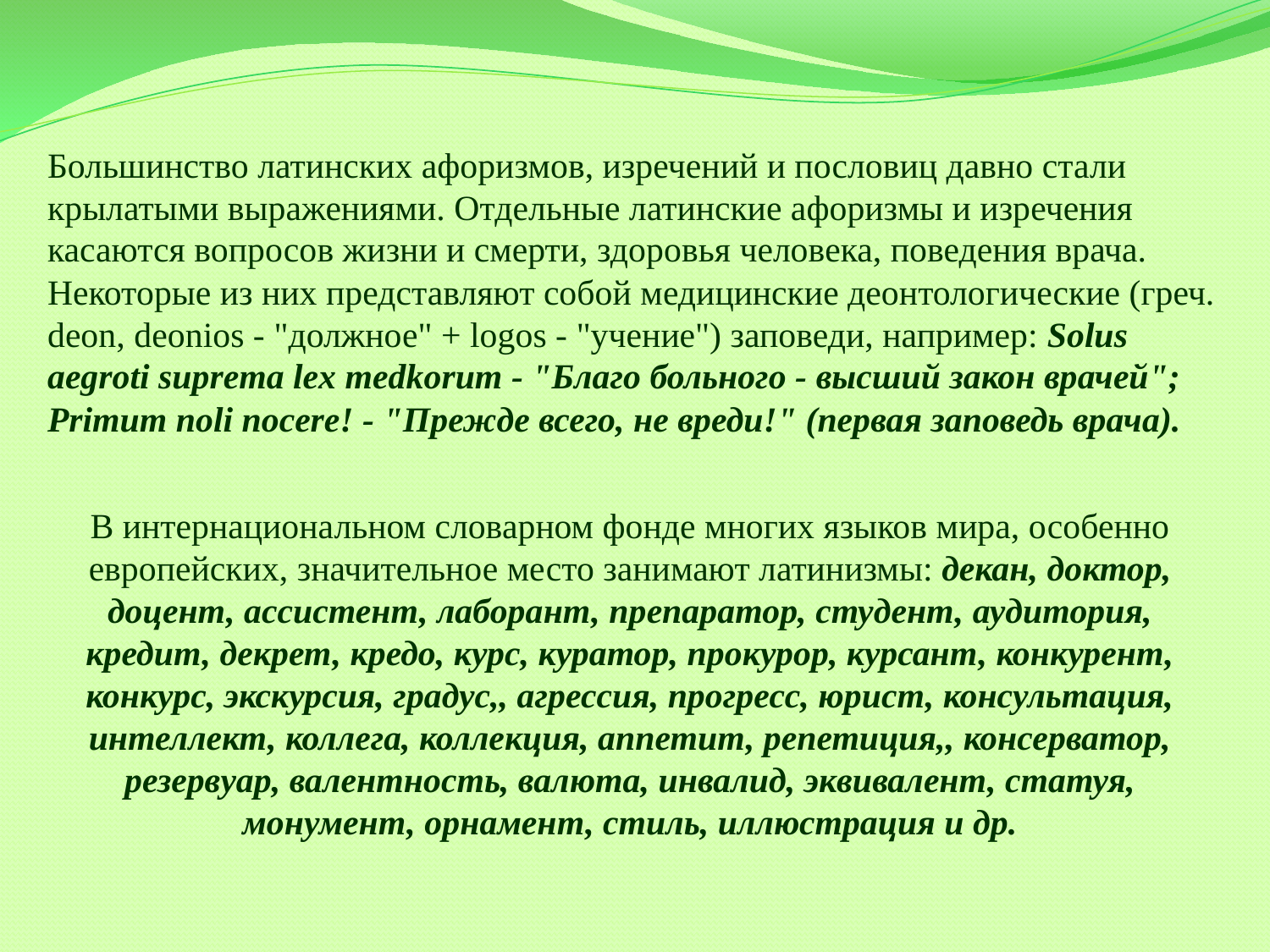

Большинство латинских афоризмов, изречений и пословиц давно стали крылатыми выражениями. Отдельные латинские афоризмы и изречения касаются вопросов жизни и смерти, здоровья человека, поведения врача. Некоторые из них представляют собой медицинские деонтологические (греч. deon, deonios - "должное" + logos - "учение") заповеди, например: Solus aegroti suprema lex medkorum - "Благо больного - высший закон врачей"; Primum noli nocere! - "Прежде всего, не вреди!" (первая заповедь врача).
В интернациональном словарном фонде многих языков мира, особенно европейских, значительное место занимают латинизмы: декан, доктор, доцент, ассистент, лаборант, препаратор, студент, аудитория, кредит, декрет, кредо, курс, куратор, прокурор, курсант, конкурент, конкурс, экскурсия, градус,, агрессия, прогресс, юрист, консультация, интеллект, коллега, коллекция, аппетит, репетиция,, консерватор, резервуар, валентность, валюта, инвалид, эквивалент, статуя, монумент, орнамент, стиль, иллюстрация и др.